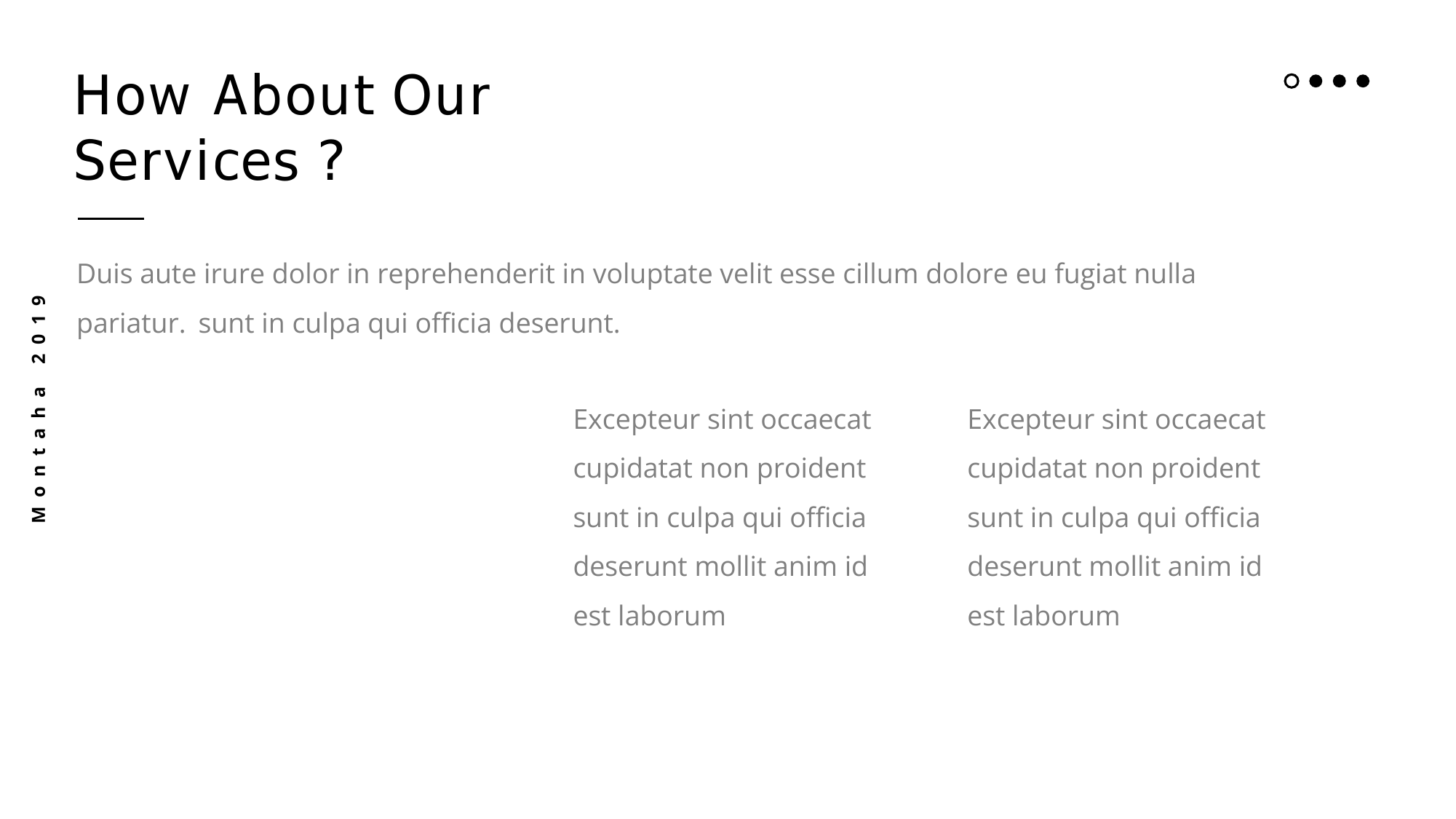

How About Our Services ?

Duis aute irure dolor in reprehenderit in voluptate velit esse cillum dolore eu fugiat nulla pariatur.  sunt in culpa qui officia deserunt.

Excepteur sint occaecat cupidatat non proident sunt in culpa qui officia deserunt mollit anim id est laborum

Excepteur sint occaecat cupidatat non proident sunt in culpa qui officia deserunt mollit anim id est laborum

Montaha 2019